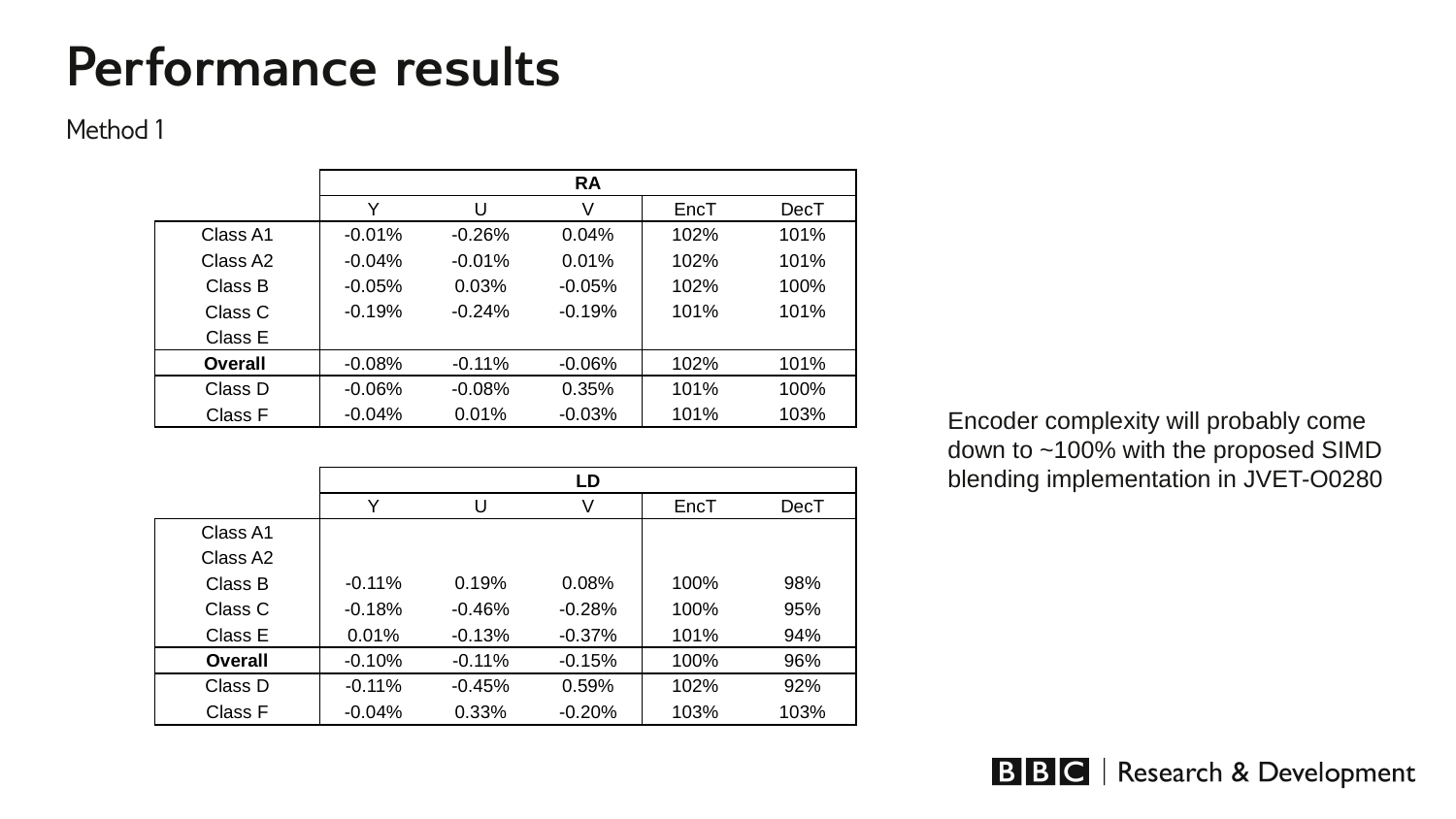

Performance results
Method 1
|  |  |  | RA |  |  |
| --- | --- | --- | --- | --- | --- |
|  | Y | U | V | EncT | DecT |
| Class A1 | -0.01% | -0.26% | 0.04% | 102% | 101% |
| Class A2 | -0.04% | -0.01% | 0.01% | 102% | 101% |
| Class B | -0.05% | 0.03% | -0.05% | 102% | 100% |
| Class C | -0.19% | -0.24% | -0.19% | 101% | 101% |
| Class E |  |  |  |  |  |
| Overall | -0.08% | -0.11% | -0.06% | 102% | 101% |
| Class D | -0.06% | -0.08% | 0.35% | 101% | 100% |
| Class F | -0.04% | 0.01% | -0.03% | 101% | 103% |
Encoder complexity will probably come down to ~100% with the proposed SIMD blending implementation in JVET-O0280

|  |  |  | LD |  |  |
| --- | --- | --- | --- | --- | --- |
|  | Y | U | V | EncT | DecT |
| Class A1 |  |  |  |  |  |
| Class A2 |  |  |  |  |  |
| Class B | -0.11% | 0.19% | 0.08% | 100% | 98% |
| Class C | -0.18% | -0.46% | -0.28% | 100% | 95% |
| Class E | 0.01% | -0.13% | -0.37% | 101% | 94% |
| Overall | -0.10% | -0.11% | -0.15% | 100% | 96% |
| Class D | -0.11% | -0.45% | 0.59% | 102% | 92% |
| Class F | -0.04% | 0.33% | -0.20% | 103% | 103% |